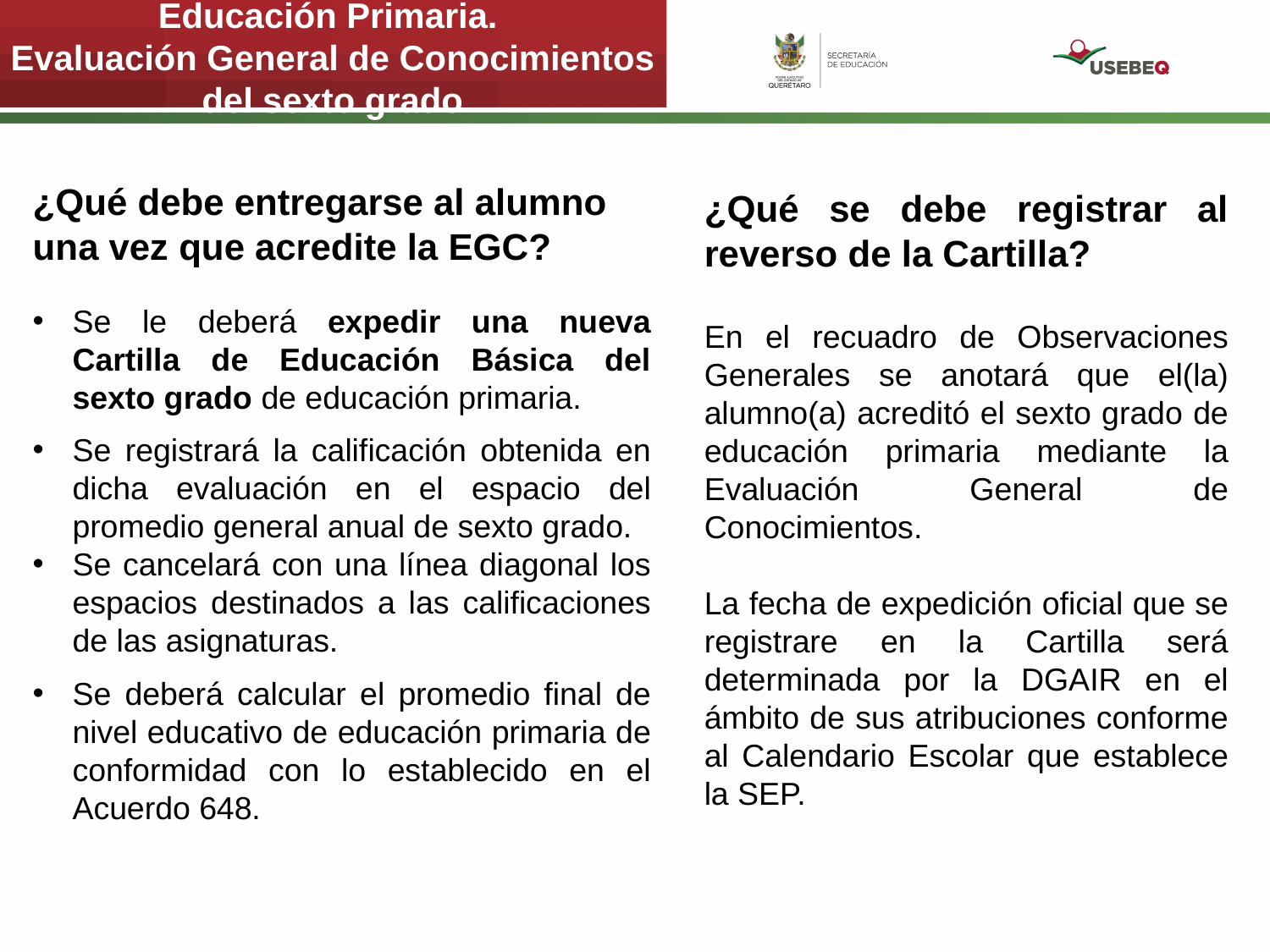

Educación Primaria.
Evaluación General de Conocimientos del sexto grado

¿Qué debe entregarse al alumno una vez que acredite la EGC?

Se le deberá expedir una nueva Cartilla de Educación Básica del sexto grado de educación primaria.

Se registrará la calificación obtenida en dicha evaluación en el espacio del promedio general anual de sexto grado.
Se cancelará con una línea diagonal los espacios destinados a las calificaciones de las asignaturas.

Se deberá calcular el promedio final de nivel educativo de educación primaria de conformidad con lo establecido en el Acuerdo 648.
¿Qué se debe registrar al reverso de la Cartilla?

En el recuadro de Observaciones Generales se anotará que el(la) alumno(a) acreditó el sexto grado de educación primaria mediante la Evaluación General de Conocimientos.

La fecha de expedición oficial que se registrare en la Cartilla será determinada por la DGAIR en el ámbito de sus atribuciones conforme al Calendario Escolar que establece la SEP.